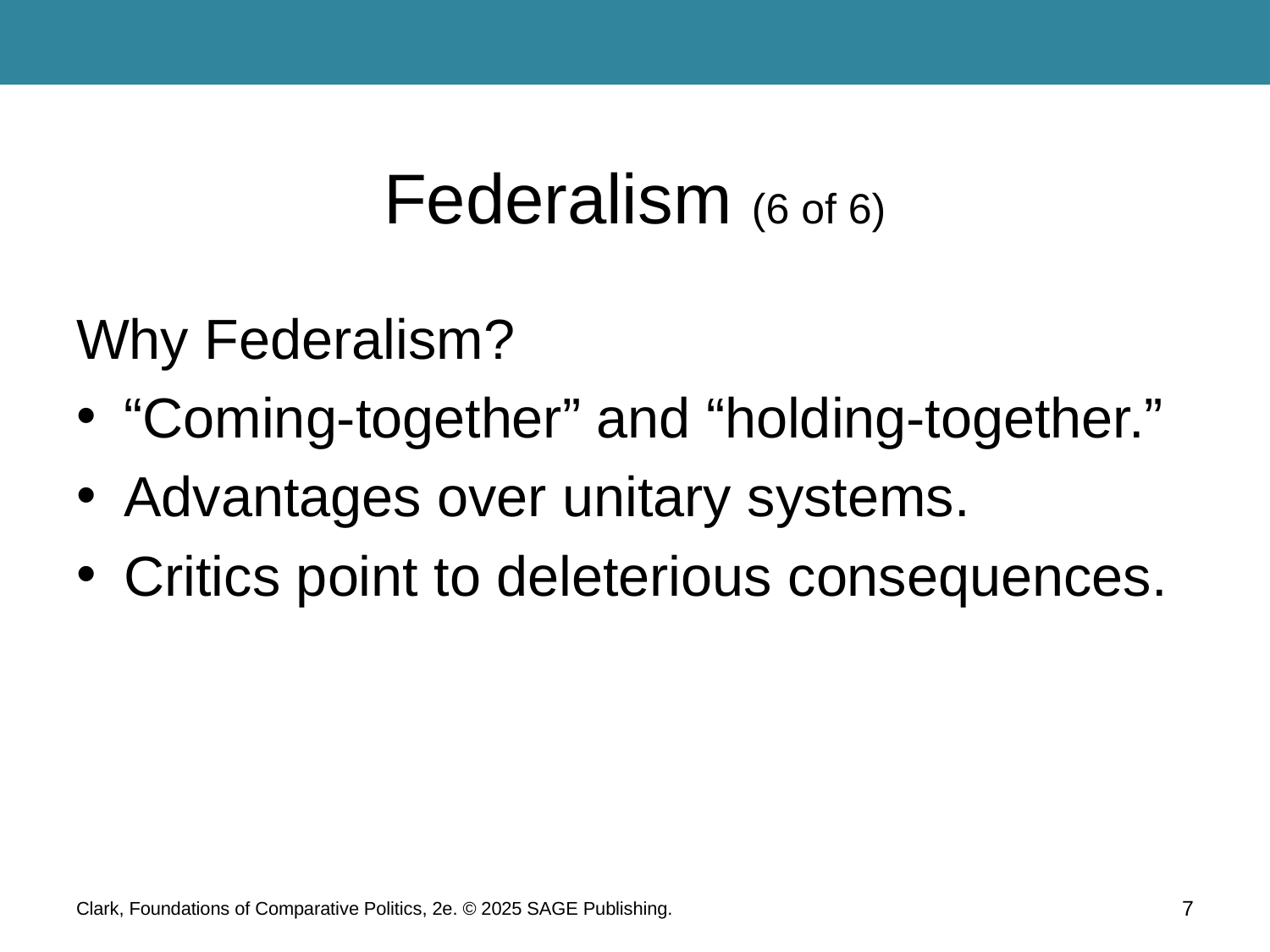

# Federalism (6 of 6)
Why Federalism?
“Coming-together” and “holding-together.”
Advantages over unitary systems.
Critics point to deleterious consequences.
Clark, Foundations of Comparative Politics, 2e. © 2025 SAGE Publishing.
7